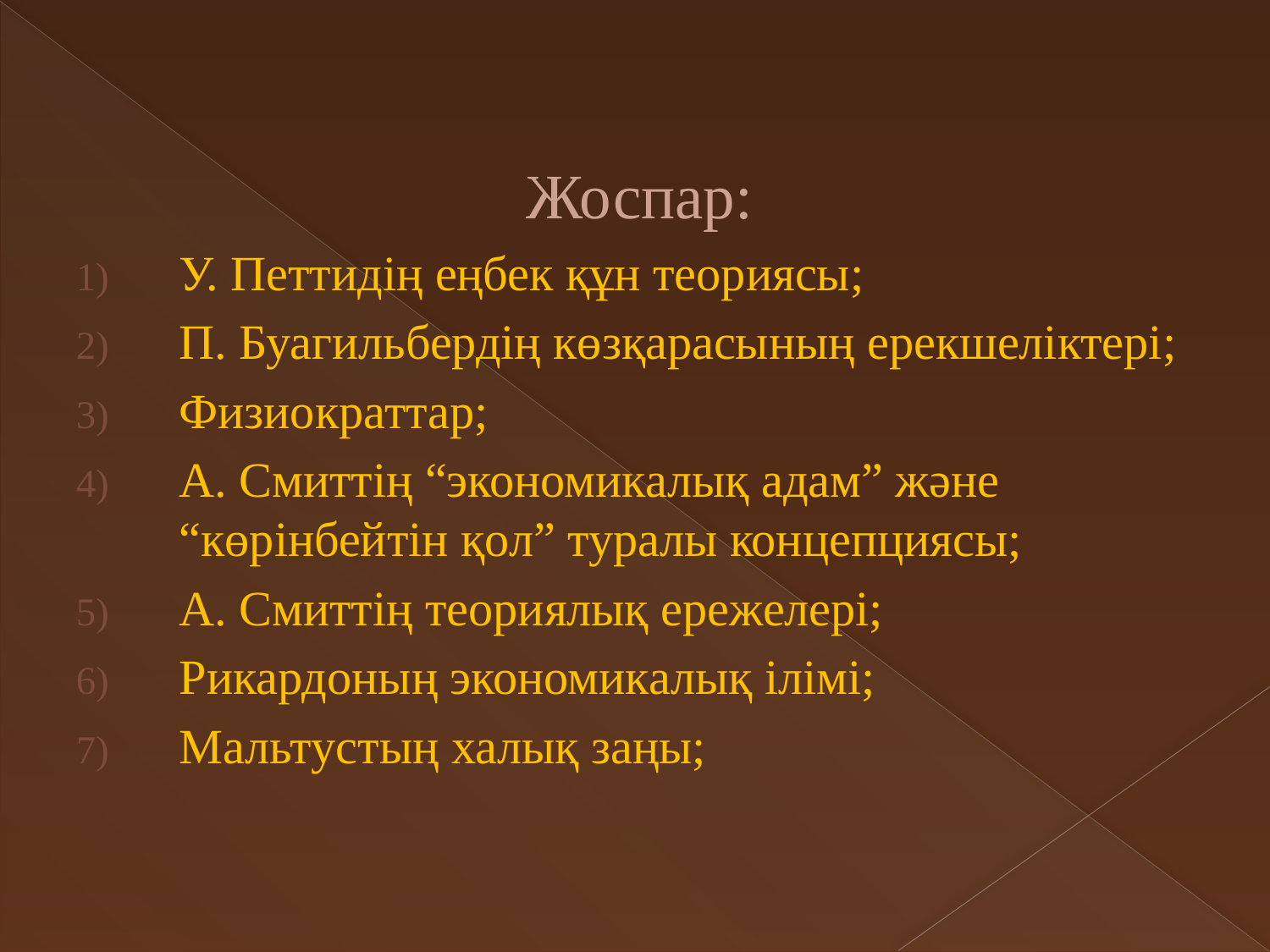

#
Жоспар:
У. Петтидің еңбек құн теориясы;
П. Буагильбердің көзқарасының ерекшеліктері;
Физиократтар;
А. Смиттің “экономикалық адам” және “көрінбейтін қол” туралы концепциясы;
А. Смиттің теориялық ережелері;
Рикардоның экономикалық ілімі;
Мальтустың халық заңы;